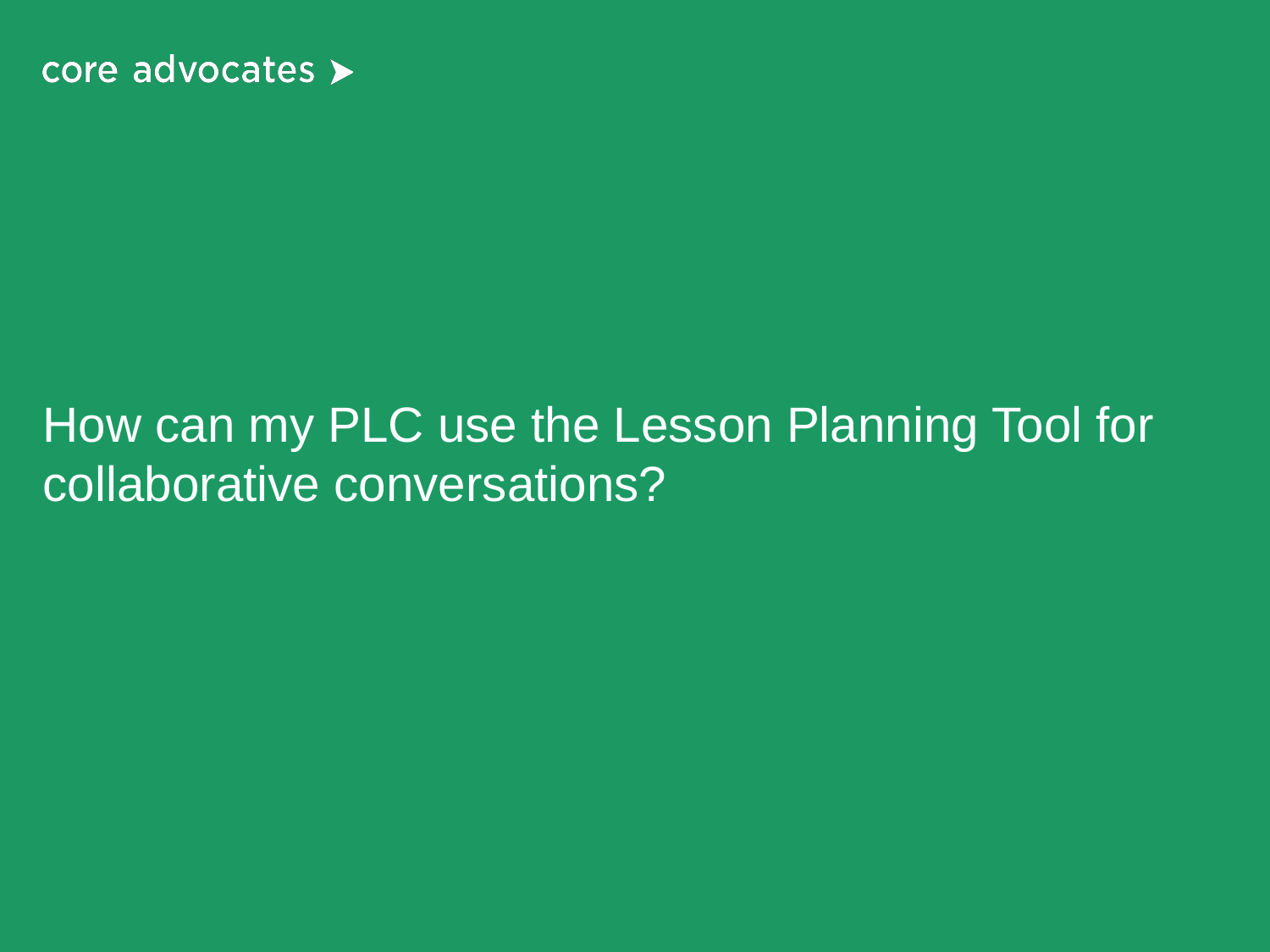

# How can my PLC use the Lesson Planning Tool for collaborative conversations?